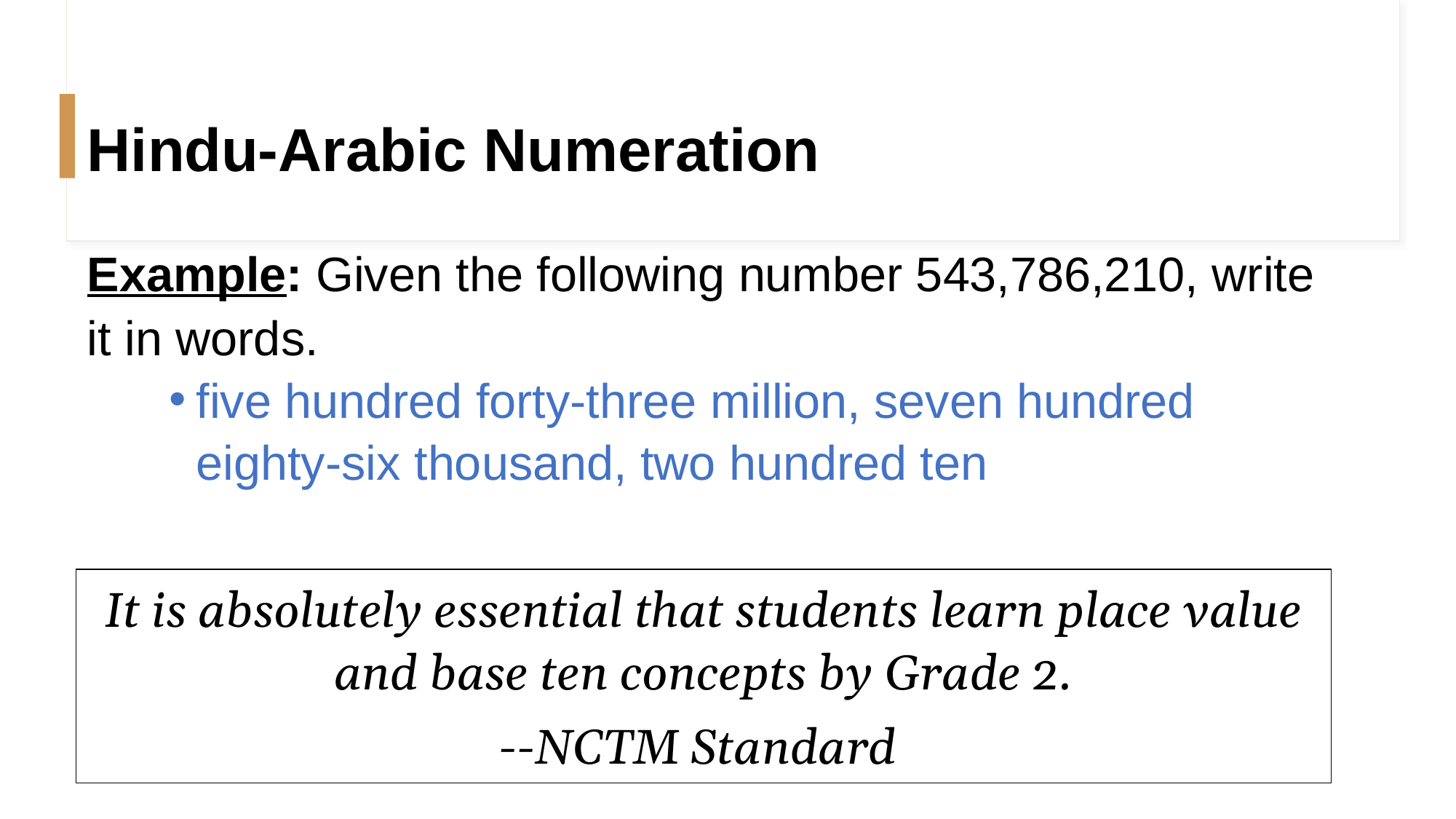

# Hindu-Arabic Numeration
Example: Given the following number 543,786,210, write it in words.
five hundred forty-three million, seven hundred eighty-six thousand, two hundred ten

It is absolutely essential that students learn place value and base ten concepts by Grade 2.
--NCTM Standard